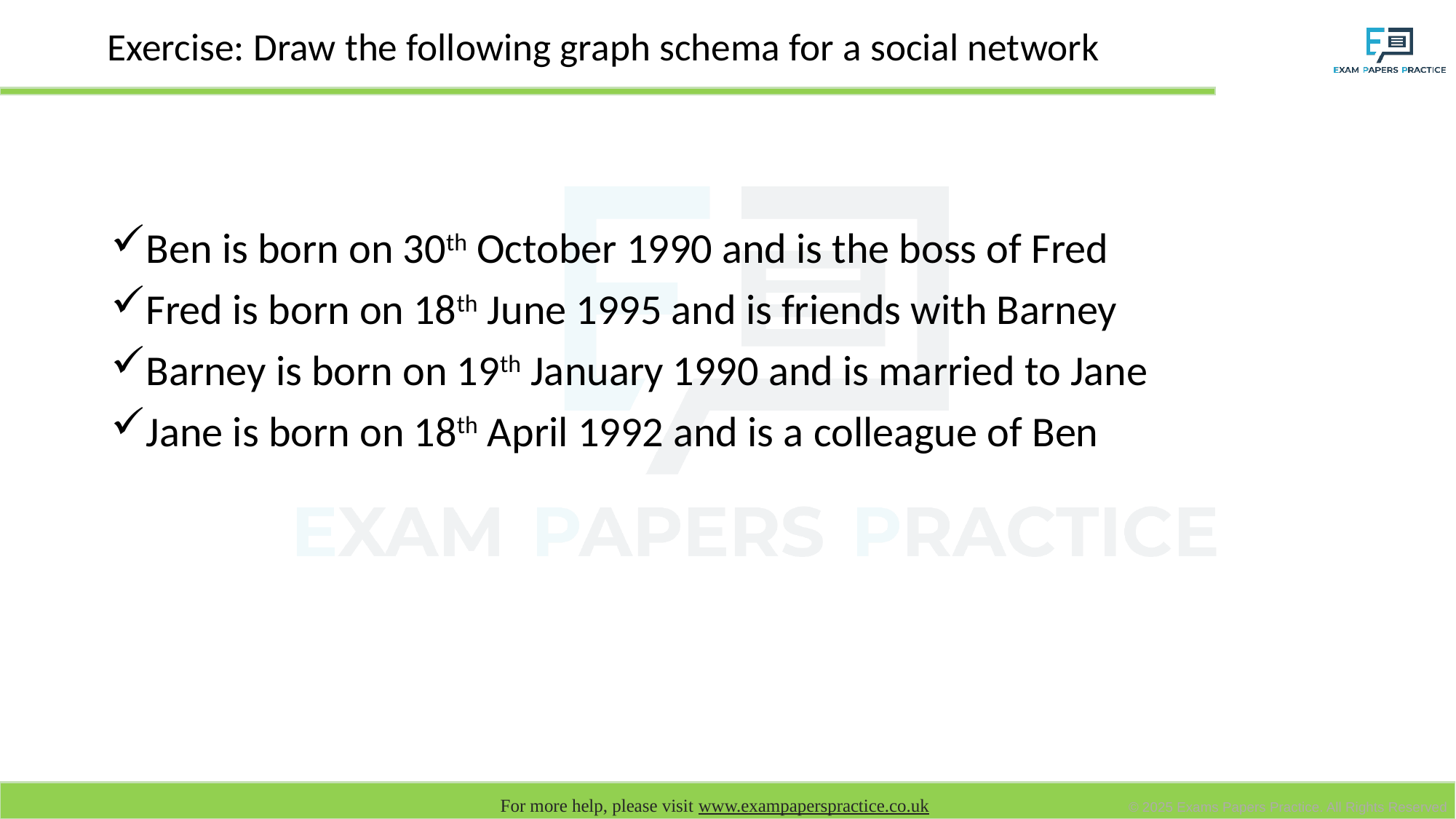

# Exercise: Draw the following graph schema for a social network
Ben is born on 30th October 1990 and is the boss of Fred
Fred is born on 18th June 1995 and is friends with Barney
Barney is born on 19th January 1990 and is married to Jane
Jane is born on 18th April 1992 and is a colleague of Ben